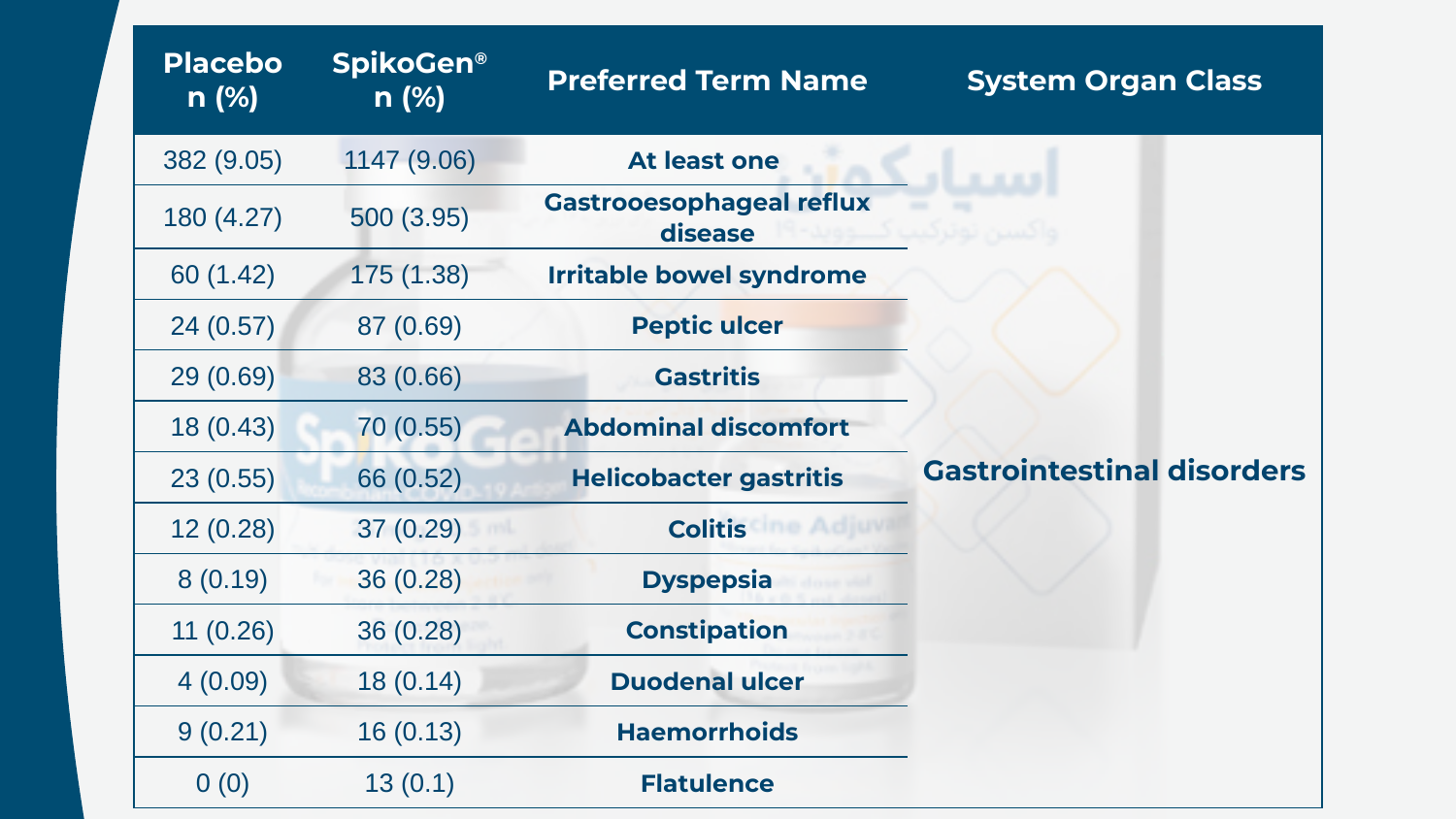

| Placebo n (%) | SpikoGen® n (%) | Preferred Term Name | System Organ Class |
| --- | --- | --- | --- |
| 382 (9.05) | 1147 (9.06) | At least one | Gastrointestinal disorders |
| 180 (4.27) | 500 (3.95) | Gastrooesophageal reflux disease |  |
| 60 (1.42) | 175 (1.38) | Irritable bowel syndrome |  |
| 24 (0.57) | 87 (0.69) | Peptic ulcer |  |
| 29 (0.69) | 83 (0.66) | Gastritis |  |
| 18 (0.43) | 70 (0.55) | Abdominal discomfort |  |
| 23 (0.55) | 66 (0.52) | Helicobacter gastritis |  |
| 12 (0.28) | 37 (0.29) | Colitis |  |
| 8 (0.19) | 36 (0.28) | Dyspepsia |  |
| 11 (0.26) | 36 (0.28) | Constipation |  |
| 4 (0.09) | 18 (0.14) | Duodenal ulcer |  |
| 9 (0.21) | 16 (0.13) | Haemorrhoids |  |
| 0 (0) | 13 (0.1) | Flatulence |  |